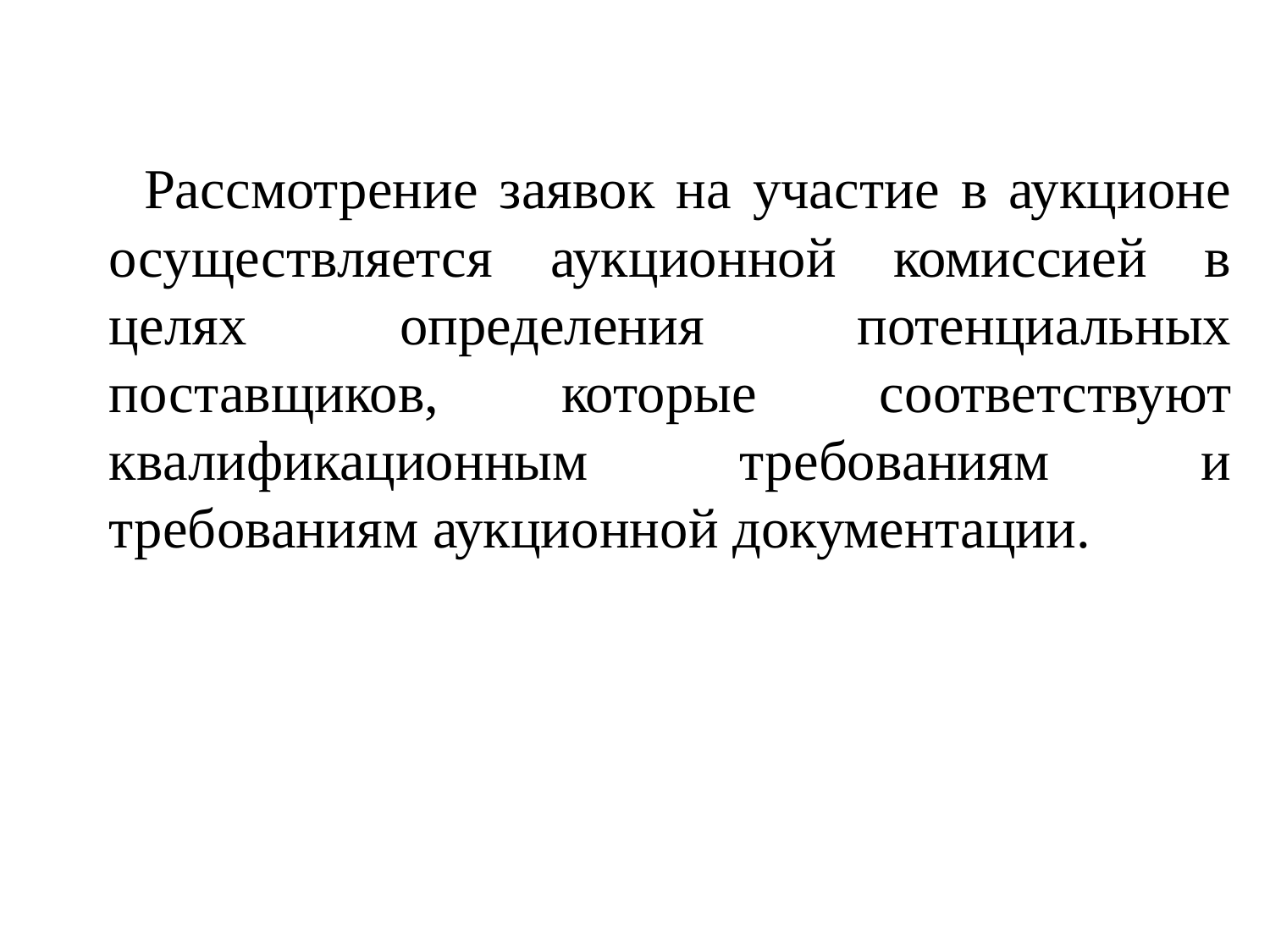

Рассмотрение заявок на участие в аукционе осуществляется аукционной комиссией в целях определения потенциальных поставщиков, которые соответствуют квалификационным требованиям и требованиям аукционной документации.